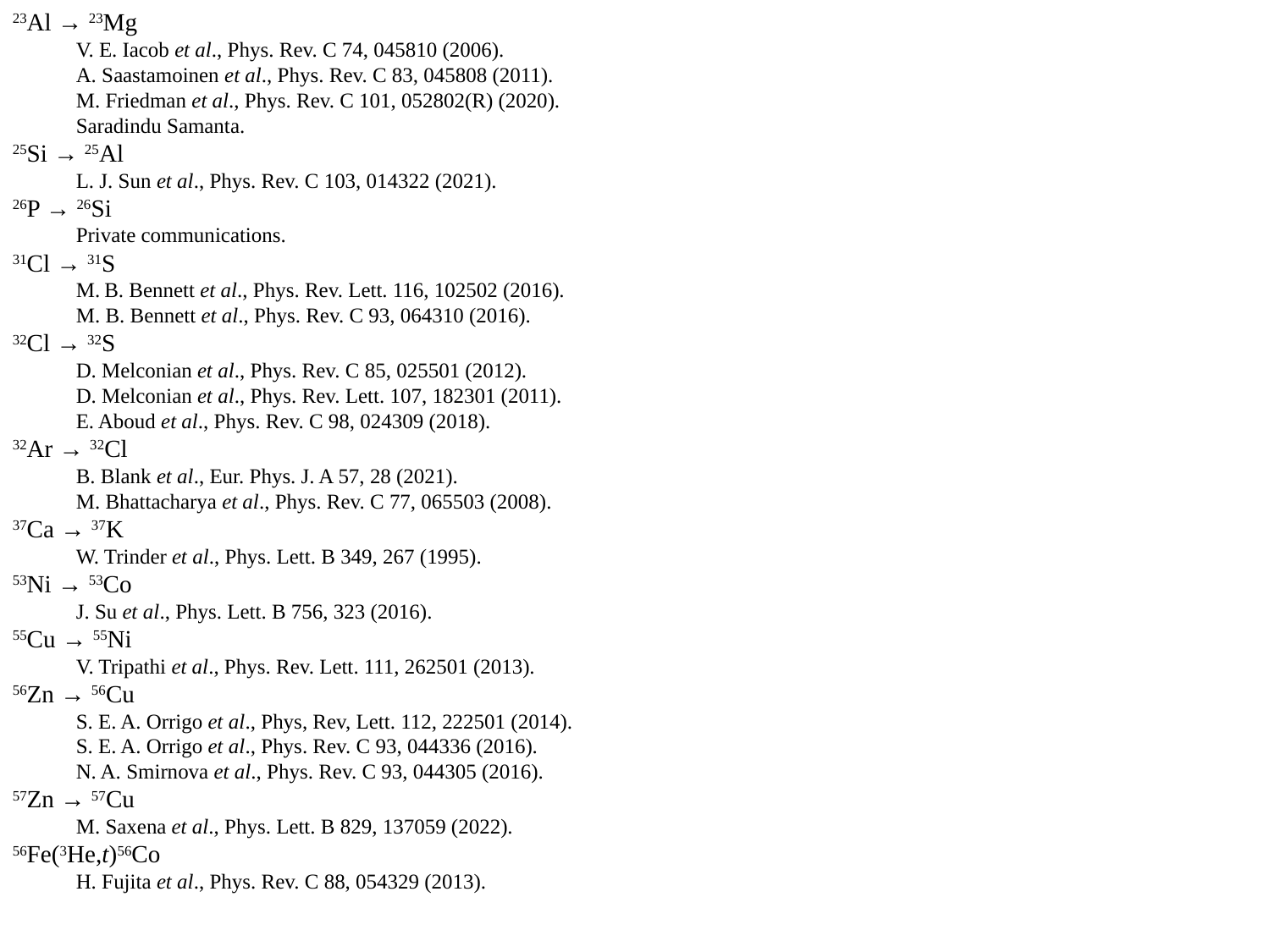

23Al → 23Mg
V. E. Iacob et al., Phys. Rev. C 74, 045810 (2006).
A. Saastamoinen et al., Phys. Rev. C 83, 045808 (2011).
M. Friedman et al., Phys. Rev. C 101, 052802(R) (2020).
Saradindu Samanta.
25Si → 25Al
L. J. Sun et al., Phys. Rev. C 103, 014322 (2021).
26P → 26Si
Private communications.
31Cl → 31S
M. B. Bennett et al., Phys. Rev. Lett. 116, 102502 (2016).
M. B. Bennett et al., Phys. Rev. C 93, 064310 (2016).
32Cl → 32S
D. Melconian et al., Phys. Rev. C 85, 025501 (2012).
D. Melconian et al., Phys. Rev. Lett. 107, 182301 (2011).
E. Aboud et al., Phys. Rev. C 98, 024309 (2018).
32Ar → 32Cl
B. Blank et al., Eur. Phys. J. A 57, 28 (2021).
M. Bhattacharya et al., Phys. Rev. C 77, 065503 (2008).
37Ca → 37K
W. Trinder et al., Phys. Lett. B 349, 267 (1995).
53Ni → 53Co
J. Su et al., Phys. Lett. B 756, 323 (2016).
55Cu → 55Ni
V. Tripathi et al., Phys. Rev. Lett. 111, 262501 (2013).
56Zn → 56Cu
S. E. A. Orrigo et al., Phys, Rev, Lett. 112, 222501 (2014).
S. E. A. Orrigo et al., Phys. Rev. C 93, 044336 (2016).
N. A. Smirnova et al., Phys. Rev. C 93, 044305 (2016).
57Zn → 57Cu
M. Saxena et al., Phys. Lett. B 829, 137059 (2022).
56Fe(3He,t)56Co
H. Fujita et al., Phys. Rev. C 88, 054329 (2013).